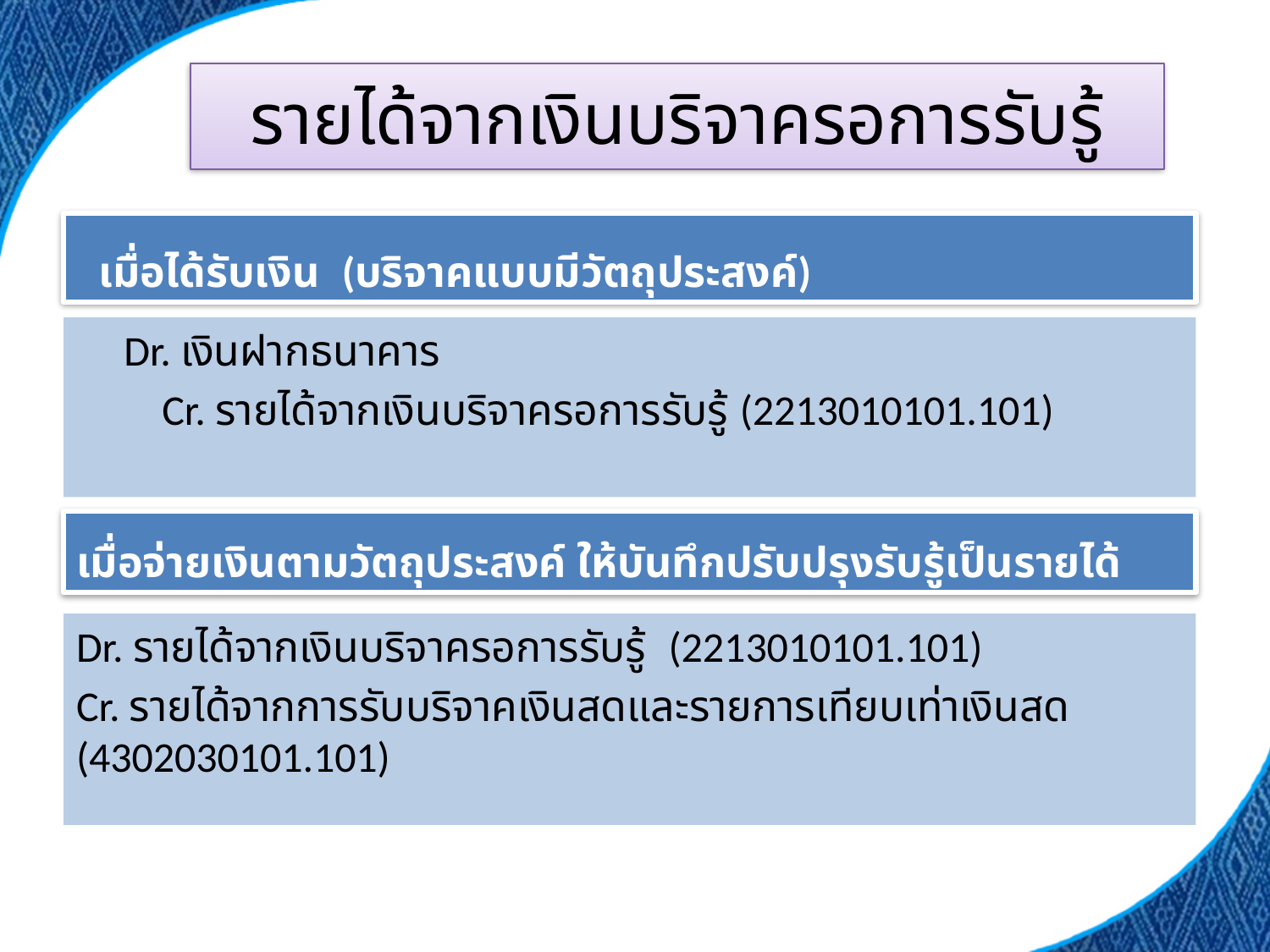

# รายได้จากเงินบริจาครอการรับรู้
  เมื่อได้รับเงิน  (บริจาคแบบมีวัตถุประสงค์)
     Dr. เงินฝากธนาคาร
         Cr. รายได้จากเงินบริจาครอการรับรู้ (2213010101.101)
เมื่อจ่ายเงินตามวัตถุประสงค์ ให้บันทึกปรับปรุงรับรู้เป็นรายได้
Dr. รายได้จากเงินบริจาครอการรับรู้  (2213010101.101)
Cr. รายได้จากการรับบริจาคเงินสดและรายการเทียบเท่าเงินสด (4302030101.101)